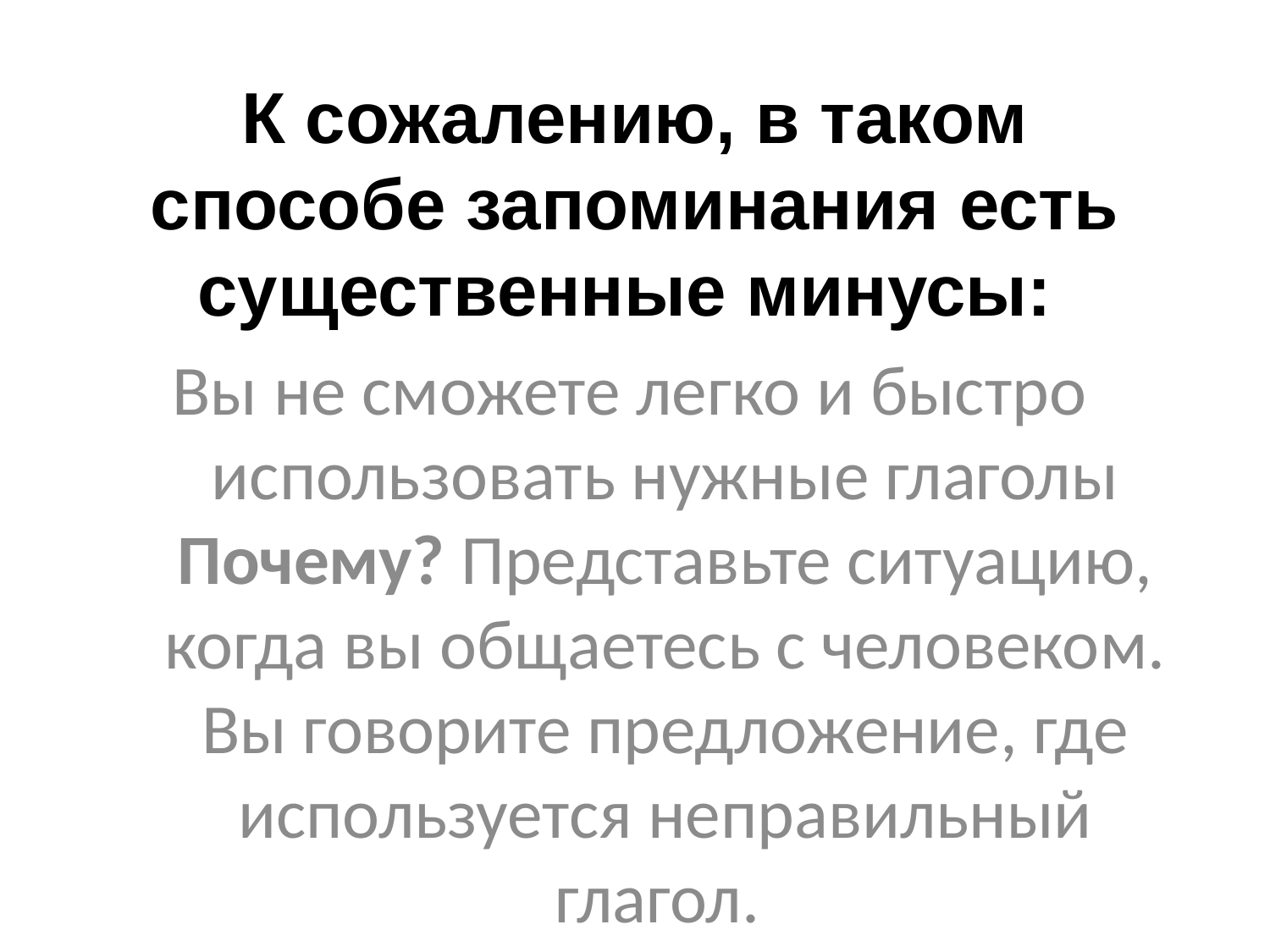

# К сожалению, в таком способе запоминания есть существенные минусы:
Вы не сможете легко и быстро использовать нужные глаголы Почему? Представьте ситуацию, когда вы общаетесь с человеком. Вы говорите предложение, где используется неправильный глагол.